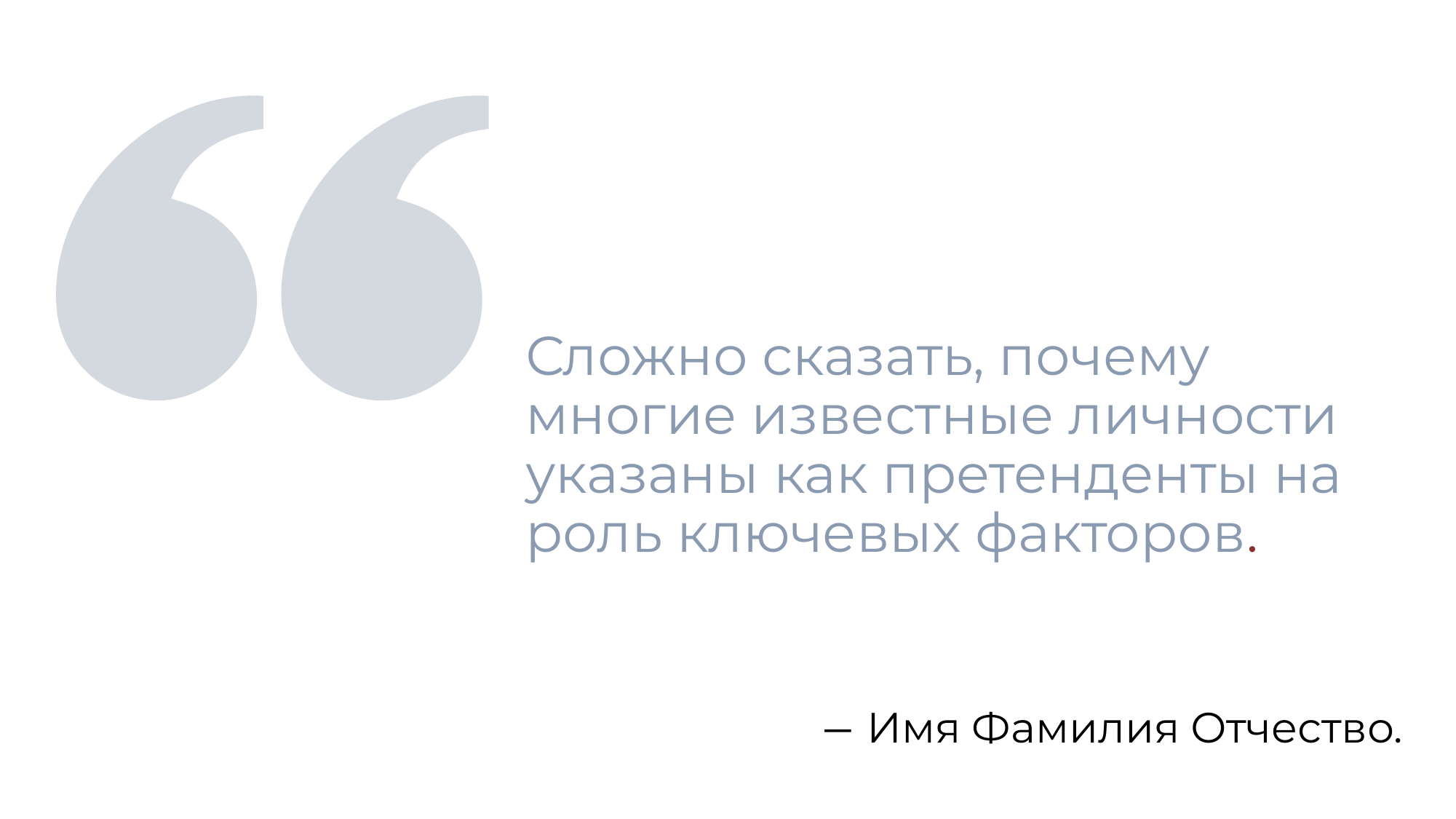

Сложно сказать, почему многие известные личности указаны как претенденты на роль ключевых факторов.
― Имя Фамилия Отчество.